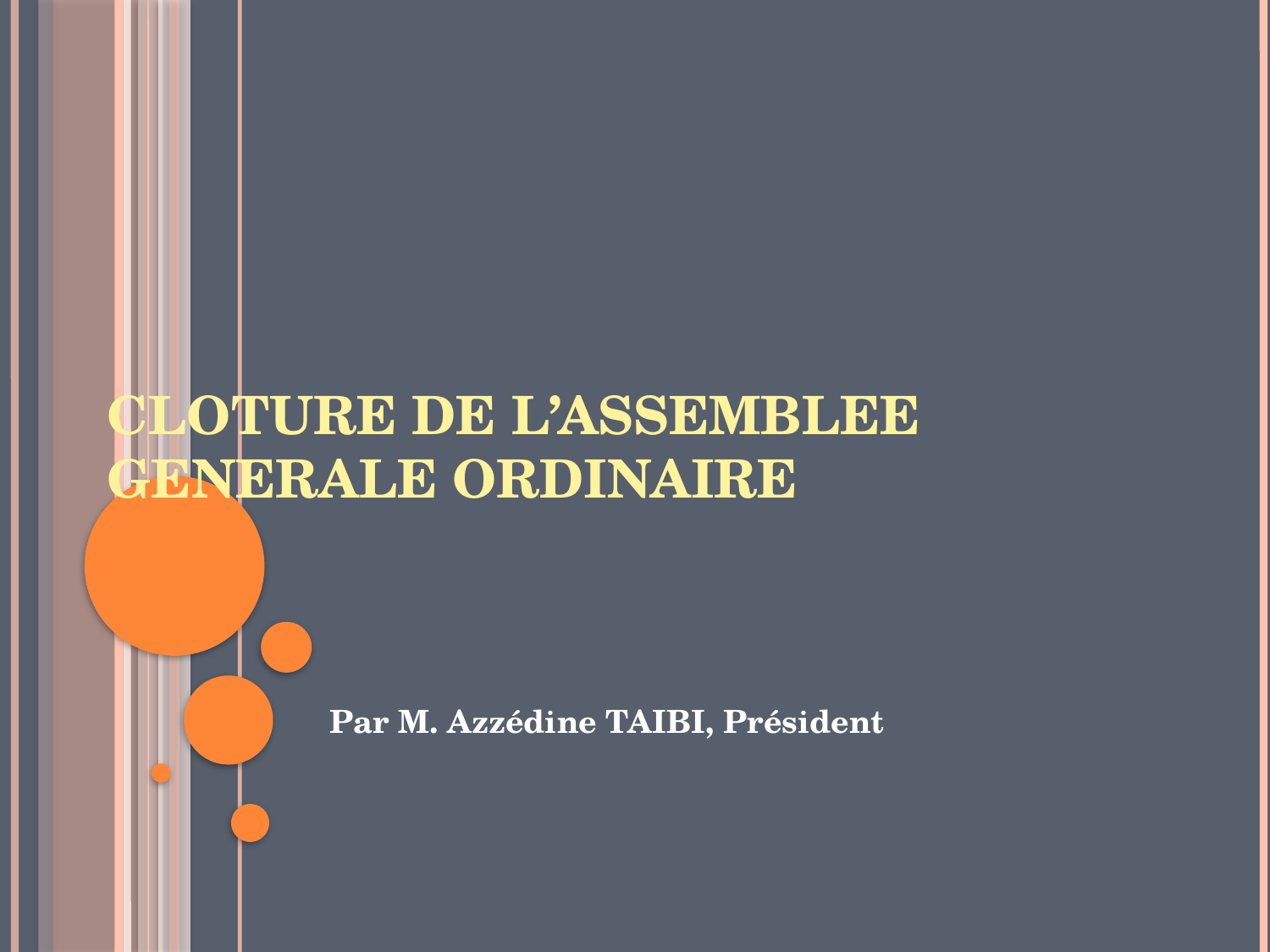

# CLOTURE DE l’ASSEMBLEE GENERALE ORDINAIRE
Par M. Azzédine TAIBI, Président